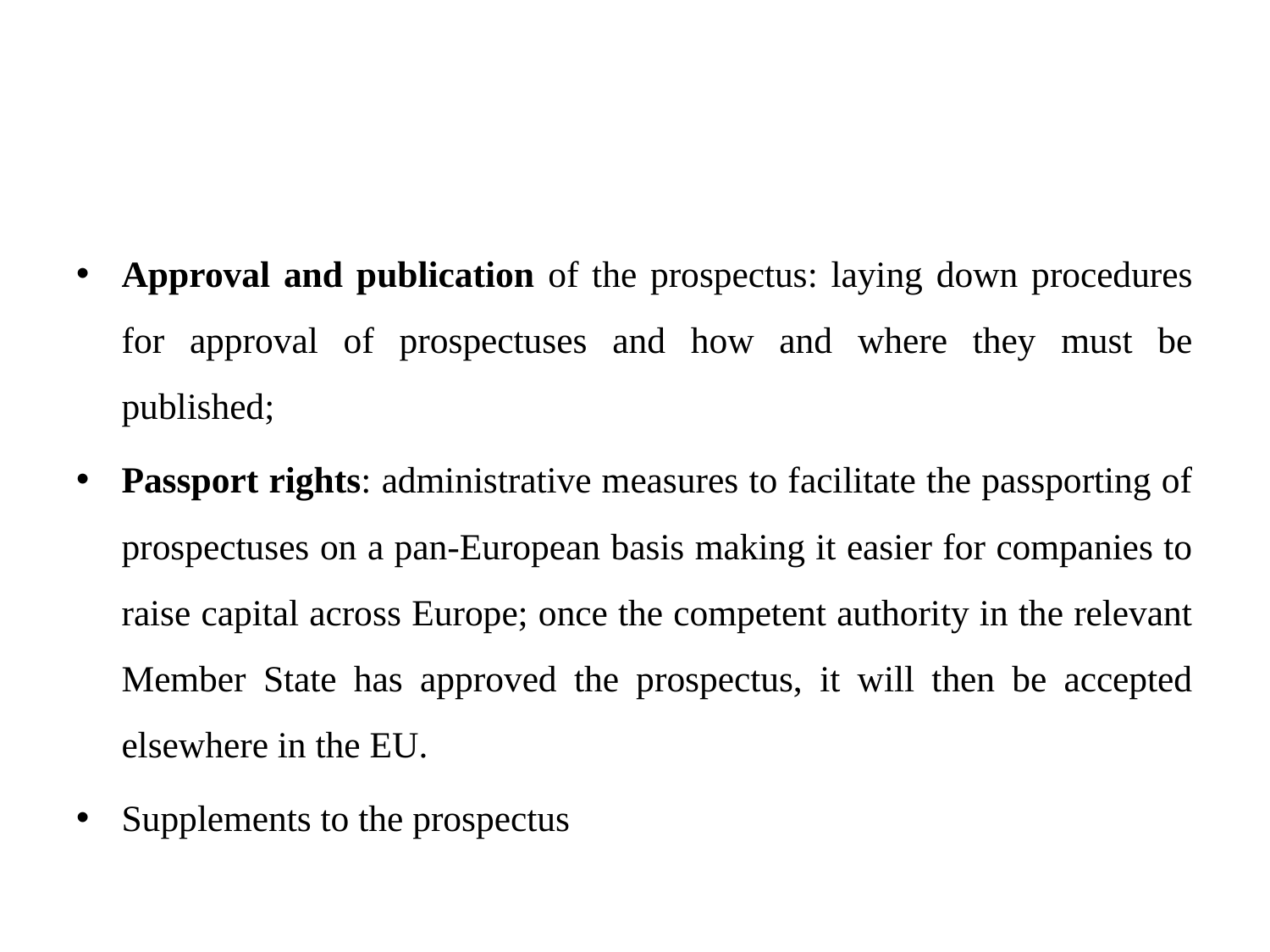

#
Approval and publication of the prospectus: laying down procedures for approval of prospectuses and how and where they must be published;
Passport rights: administrative measures to facilitate the passporting of prospectuses on a pan-European basis making it easier for companies to raise capital across Europe; once the competent authority in the relevant Member State has approved the prospectus, it will then be accepted elsewhere in the EU.
Supplements to the prospectus